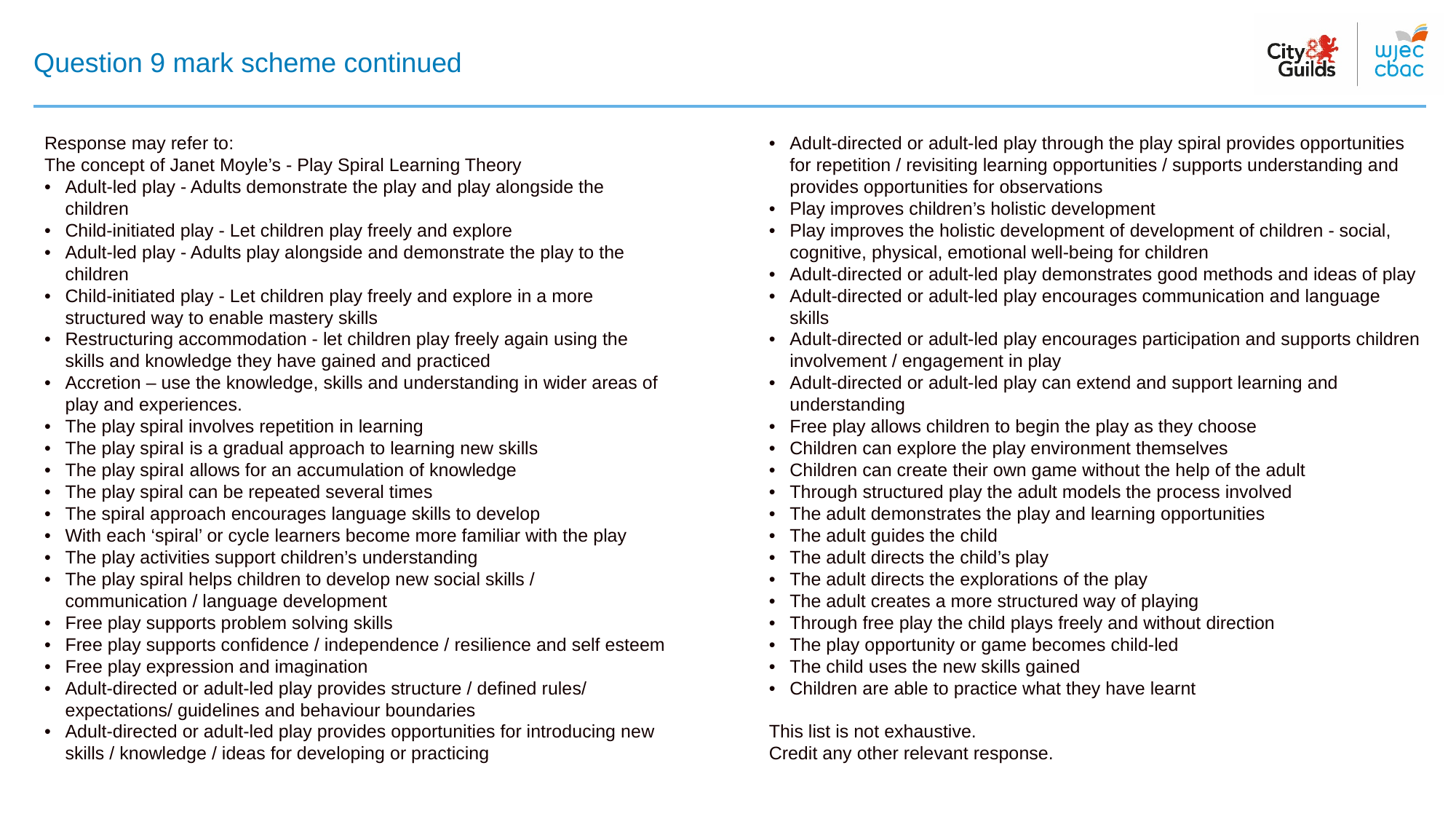

Question 9 mark scheme continued
Response may refer to:
The concept of Janet Moyle’s - Play Spiral Learning Theory
•	Adult-led play - Adults demonstrate the play and play alongside the children
•	Child-initiated play - Let children play freely and explore
•	Adult-led play - Adults play alongside and demonstrate the play to the children
•	Child-initiated play - Let children play freely and explore in a more structured way to enable mastery skills
•	Restructuring accommodation - let children play freely again using the skills and knowledge they have gained and practiced
•	Accretion – use the knowledge, skills and understanding in wider areas of play and experiences.
•	The play spiral involves repetition in learning
•	The play spiraI is a gradual approach to learning new skills
•	The play spiraI allows for an accumulation of knowledge
•	The play spiral can be repeated several times
•	The spiral approach encourages language skills to develop
•	With each ‘spiral’ or cycle learners become more familiar with the play
•	The play activities support children’s understanding
•	The play spiral helps children to develop new social skills / communication / language development
•	Free play supports problem solving skills
•	Free play supports confidence / independence / resilience and self esteem
•	Free play expression and imagination
•	Adult-directed or adult-led play provides structure / defined rules/ expectations/ guidelines and behaviour boundaries
•	Adult-directed or adult-led play provides opportunities for introducing new skills / knowledge / ideas for developing or practicing
•	Adult-directed or adult-led play through the play spiral provides opportunities for repetition / revisiting learning opportunities / supports understanding and provides opportunities for observations
•	Play improves children’s holistic development
•	Play improves the holistic development of development of children - social, cognitive, physical, emotional well-being for children
•	Adult-directed or adult-led play demonstrates good methods and ideas of play
•	Adult-directed or adult-led play encourages communication and language skills
•	Adult-directed or adult-led play encourages participation and supports children involvement / engagement in play
•	Adult-directed or adult-led play can extend and support learning and understanding
•	Free play allows children to begin the play as they choose
•	Children can explore the play environment themselves
•	Children can create their own game without the help of the adult
•	Through structured play the adult models the process involved
•	The adult demonstrates the play and learning opportunities
•	The adult guides the child
•	The adult directs the child’s play
•	The adult directs the explorations of the play
•	The adult creates a more structured way of playing
•	Through free play the child plays freely and without direction
•	The play opportunity or game becomes child-led
•	The child uses the new skills gained
•	Children are able to practice what they have learnt
This list is not exhaustive.
Credit any other relevant response.